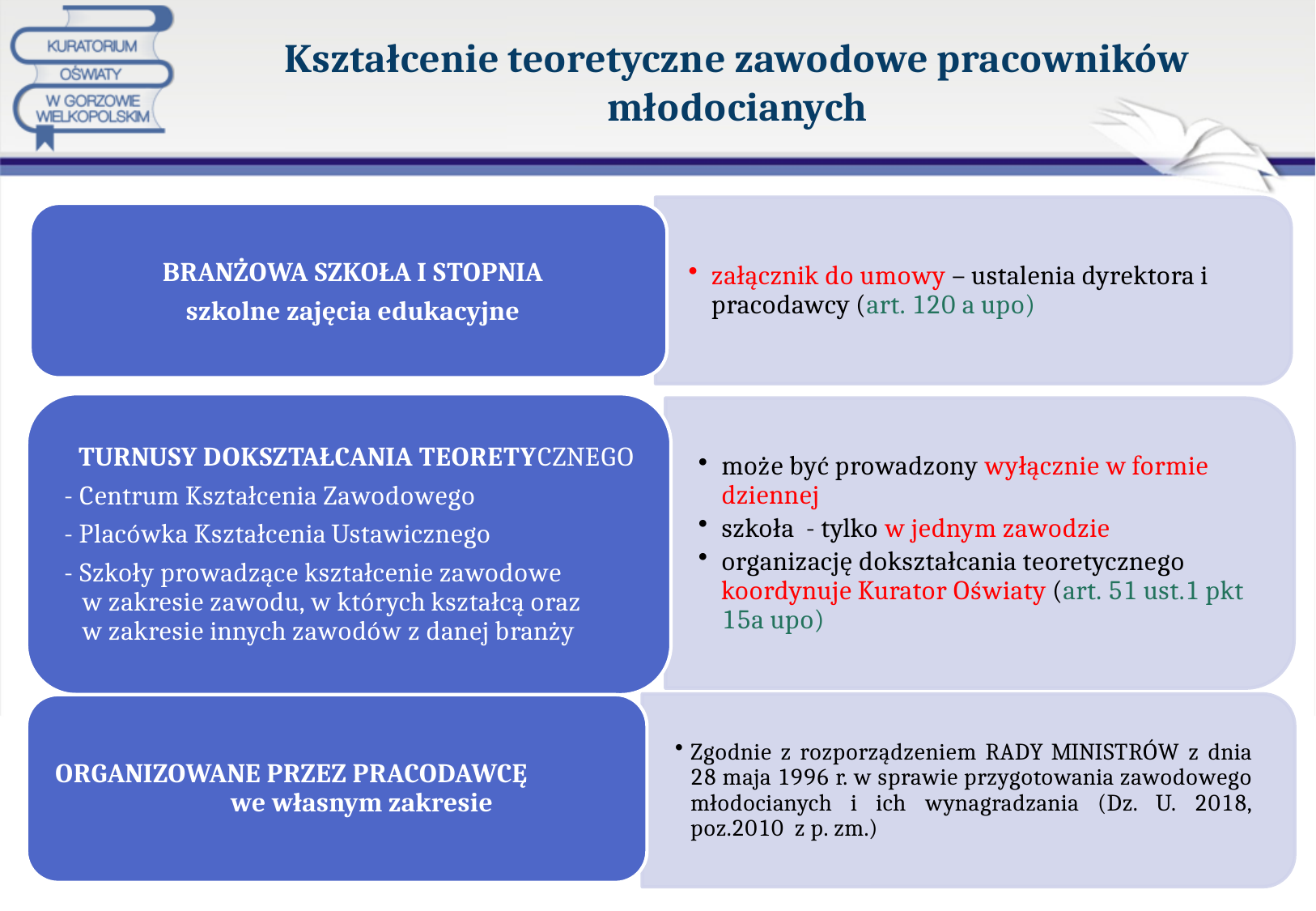

# Kształcenie teoretyczne zawodowe pracowników młodocianych
załącznik do umowy – ustalenia dyrektora i pracodawcy (art. 120 a upo)

BRANŻOWA SZKOŁA I STOPNIA
szkolne zajęcia edukacyjne

może być prowadzony wyłącznie w formie dziennej
szkoła  - tylko w jednym zawodzie
organizację dokształcania teoretycznego koordynuje Kurator Oświaty (art. 51 ust.1 pkt 15a upo)

TURNUSY DOKSZTAŁCANIA TEORETYCZNEGO
- Centrum Kształcenia Zawodowego
- Placówka Kształcenia Ustawicznego
- Szkoły prowadzące kształcenie zawodowe
   w zakresie zawodu, w których kształcą oraz
   w zakresie innych zawodów z danej branży
Zgodnie z rozporządzeniem RADY MINISTRÓW z dnia 28 maja 1996 r. w sprawie przygotowania zawodowego młodocianych i ich wynagradzania (Dz. U. 2018, poz.2010  z p. zm.)
ORGANIZOWANE PRZEZ PRACODAWCĘ                         we własnym zakresie